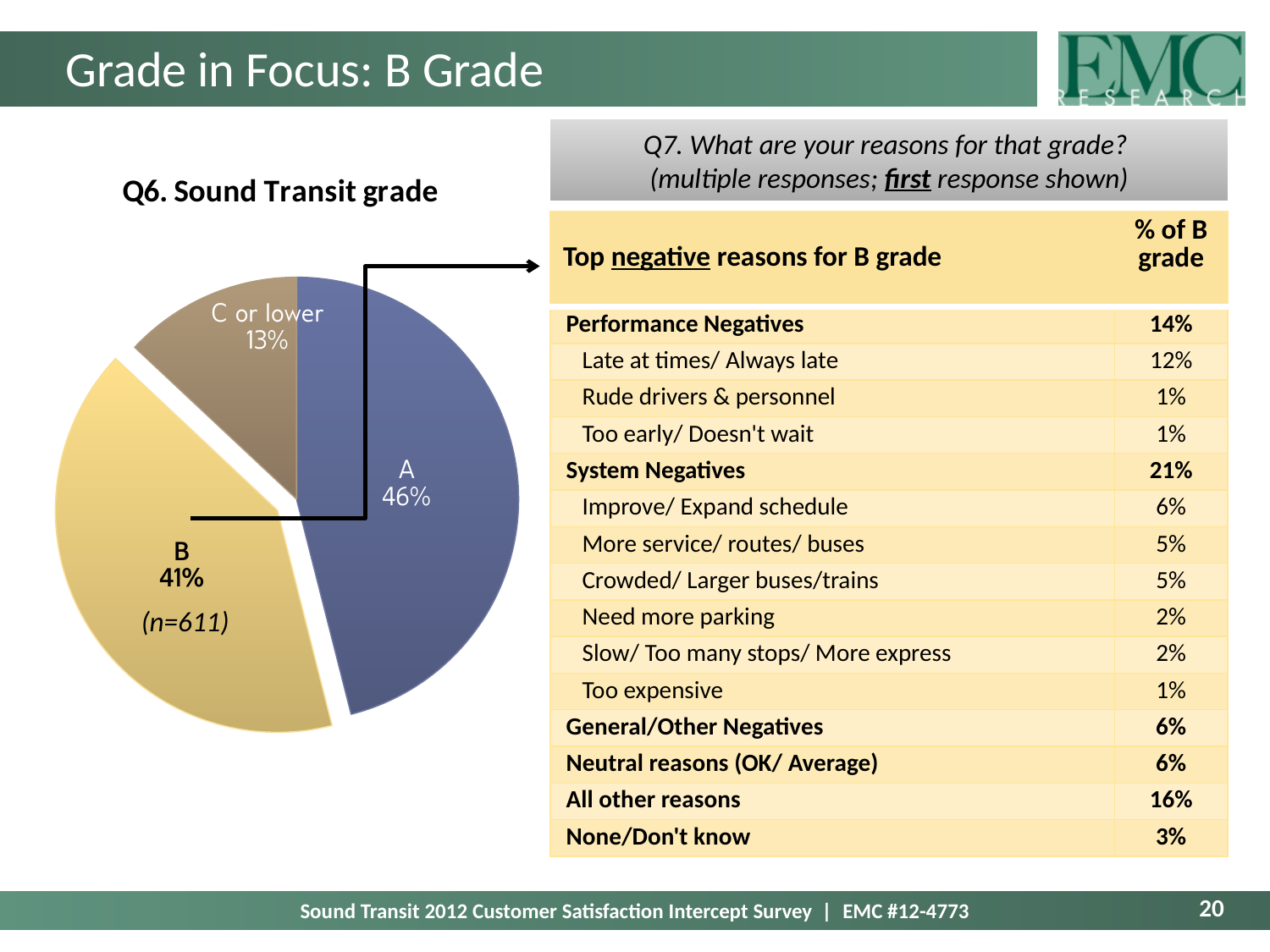

Grade in Focus: B Grade
Q7. What are your reasons for that grade?
(multiple responses; first response shown)

### Chart: Q6. Sound Transit grade

| Category | % |
|---|---|
| A | 0.4604241761104459 |
| B | 0.4095441728129337 |
| C or lower | 0.1300316510766179 |
| Top negative reasons for B grade | % of B grade |
| --- | --- |
| Performance Negatives | 14% |
| Late at times/ Always late | 12% |
| Rude drivers & personnel | 1% |
| Too early/ Doesn't wait | 1% |
| System Negatives | 21% |
| Improve/ Expand schedule | 6% |
| More service/ routes/ buses | 5% |
| Crowded/ Larger buses/trains | 5% |
| Need more parking | 2% |
| Slow/ Too many stops/ More express | 2% |
| Too expensive | 1% |
| General/Other Negatives | 6% |
| Neutral reasons (OK/ Average) | 6% |
| All other reasons | 16% |
| None/Don't know | 3% |
(n=611)